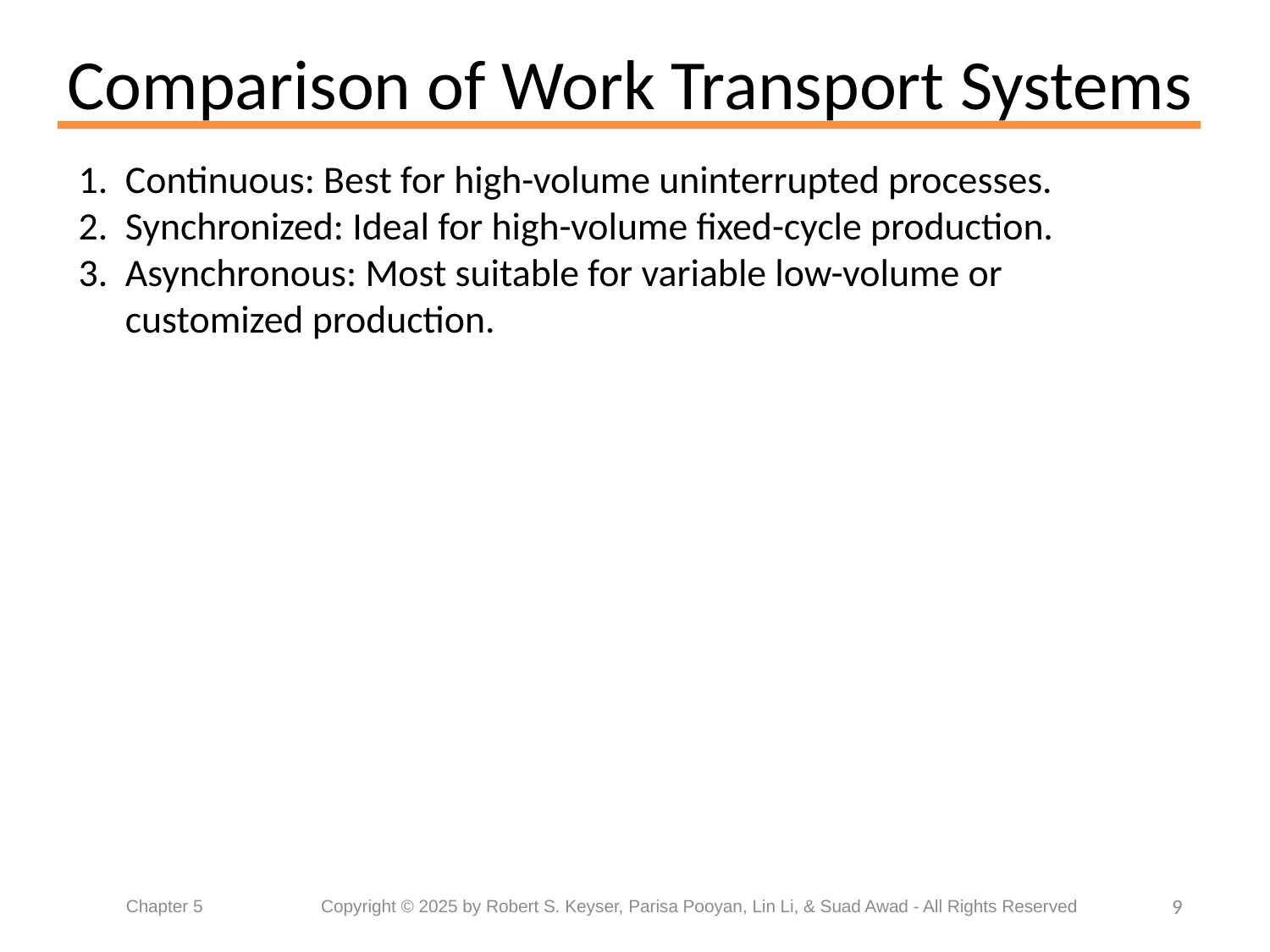

# Comparison of Work Transport Systems

Continuous: Best for high-volume uninterrupted processes.
Synchronized: Ideal for high-volume fixed-cycle production.
Asynchronous: Most suitable for variable low-volume or customized production.
9
Chapter 5	              Copyright © 2025 by Robert S. Keyser, Parisa Pooyan, Lin Li, & Suad Awad - All Rights Reserved